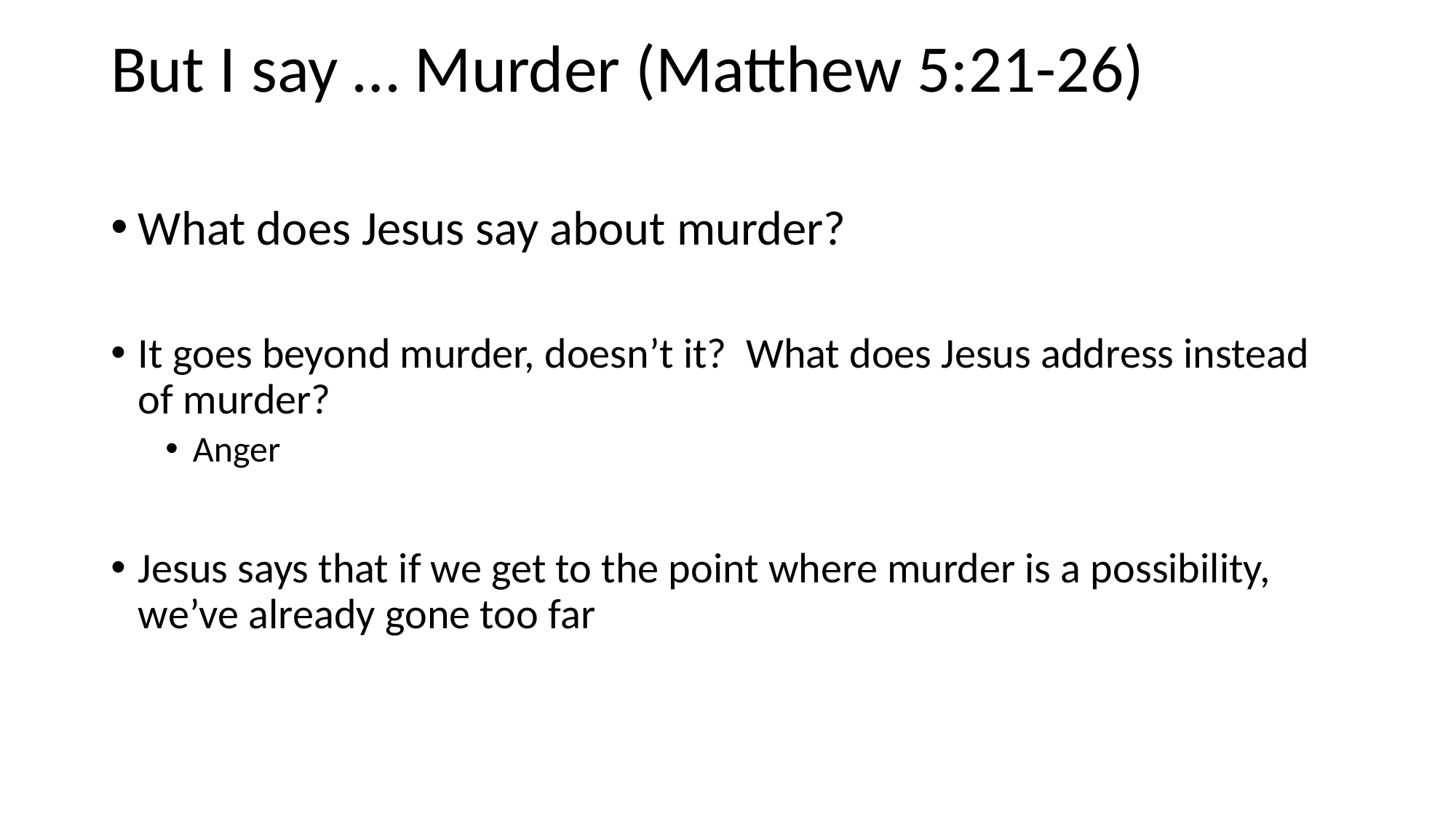

# But I say … Murder (Matthew 5:21-26)

What does Jesus say about murder?

It goes beyond murder, doesn’t it?  What does Jesus address instead of murder?
Anger

Jesus says that if we get to the point where murder is a possibility, we’ve already gone too far